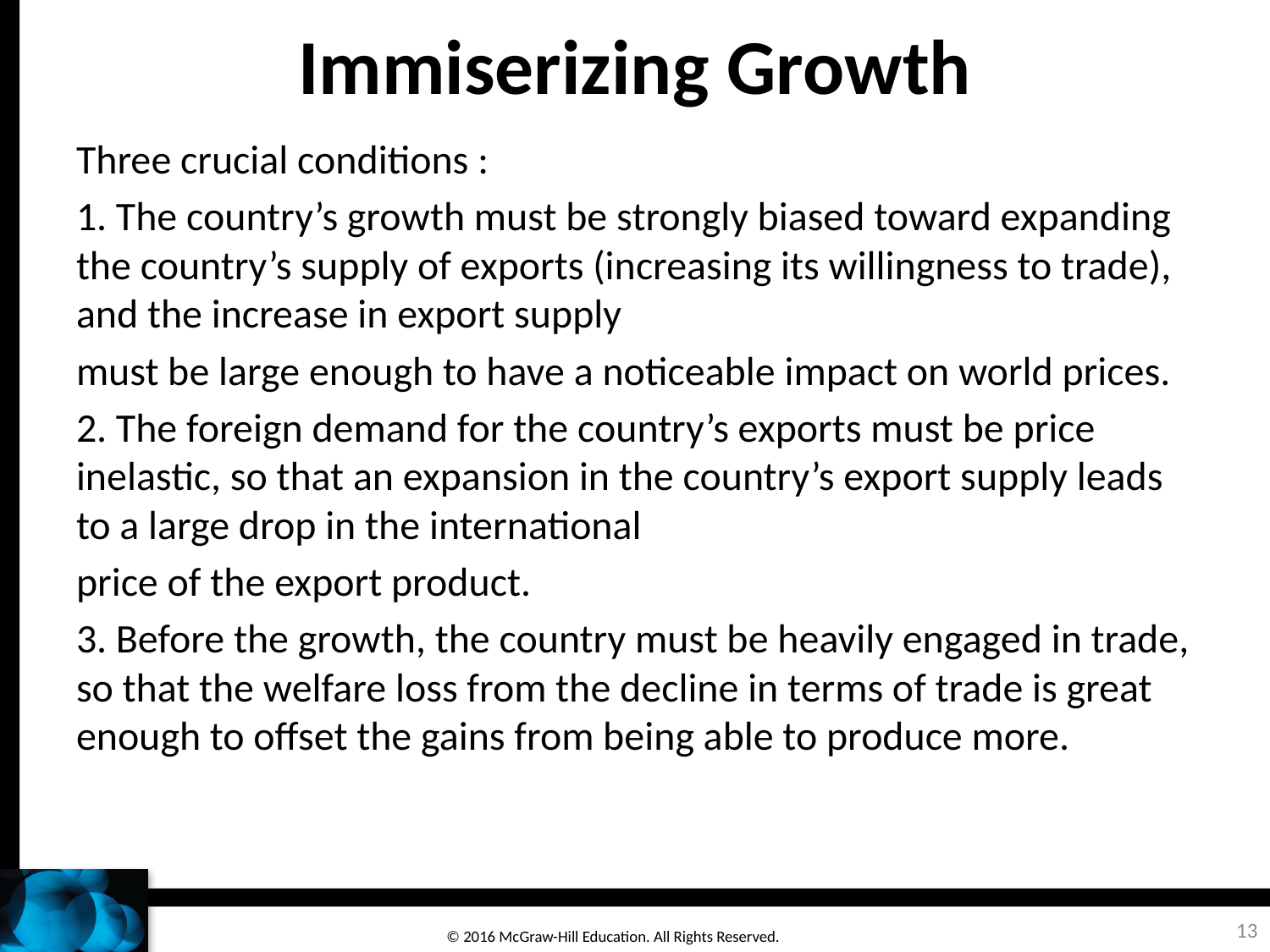

# Immiserizing Growth
Three crucial conditions :
1. The country’s growth must be strongly biased toward expanding the country’s supply of exports (increasing its willingness to trade), and the increase in export supply
must be large enough to have a noticeable impact on world prices.
2. The foreign demand for the country’s exports must be price inelastic, so that an expansion in the country’s export supply leads to a large drop in the international
price of the export product.
3. Before the growth, the country must be heavily engaged in trade, so that the welfare loss from the decline in terms of trade is great enough to offset the gains from being able to produce more.
13
© 2016 McGraw-Hill Education. All Rights Reserved.